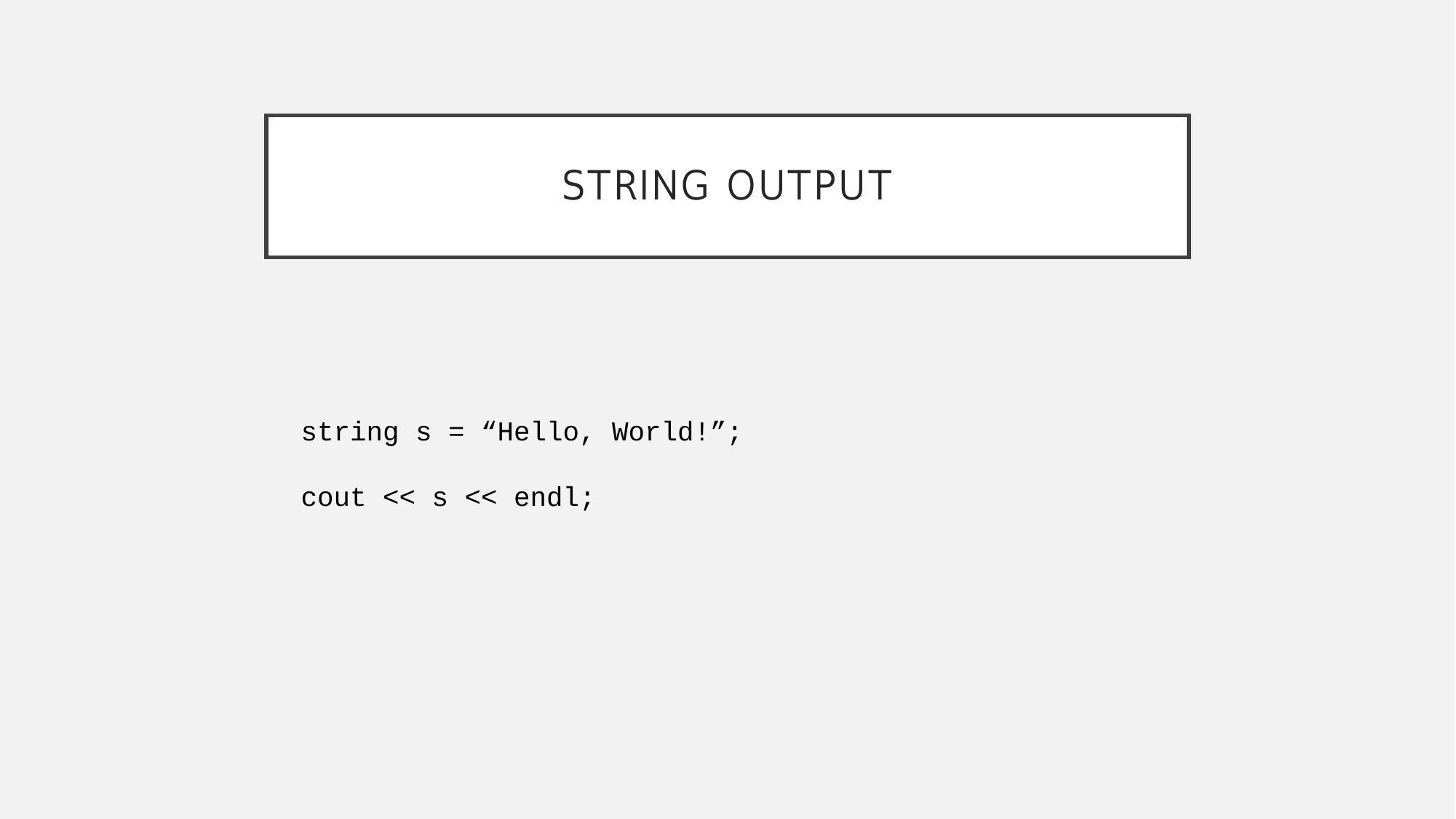

# string Output
string s = “Hello, World!”;

cout << s << endl;